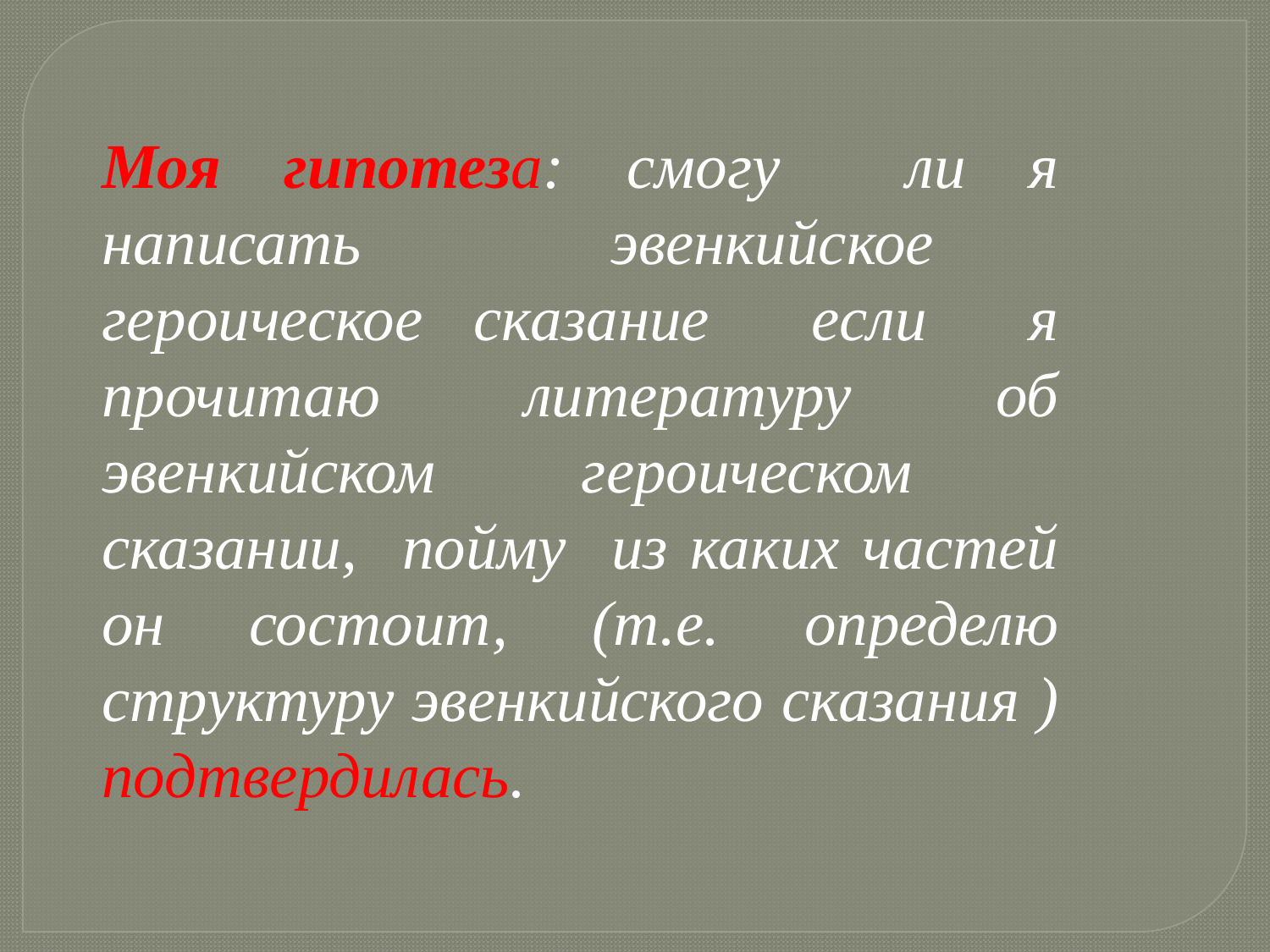

Моя гипотеза: смогу  ли я написать  эвенкийское  героическое сказание  если  я прочитаю литературу об эвенкийском героическом  сказании,  пойму  из каких частей он состоит, (т.е. определю структуру эвенкийского сказания ) подтвердилась.